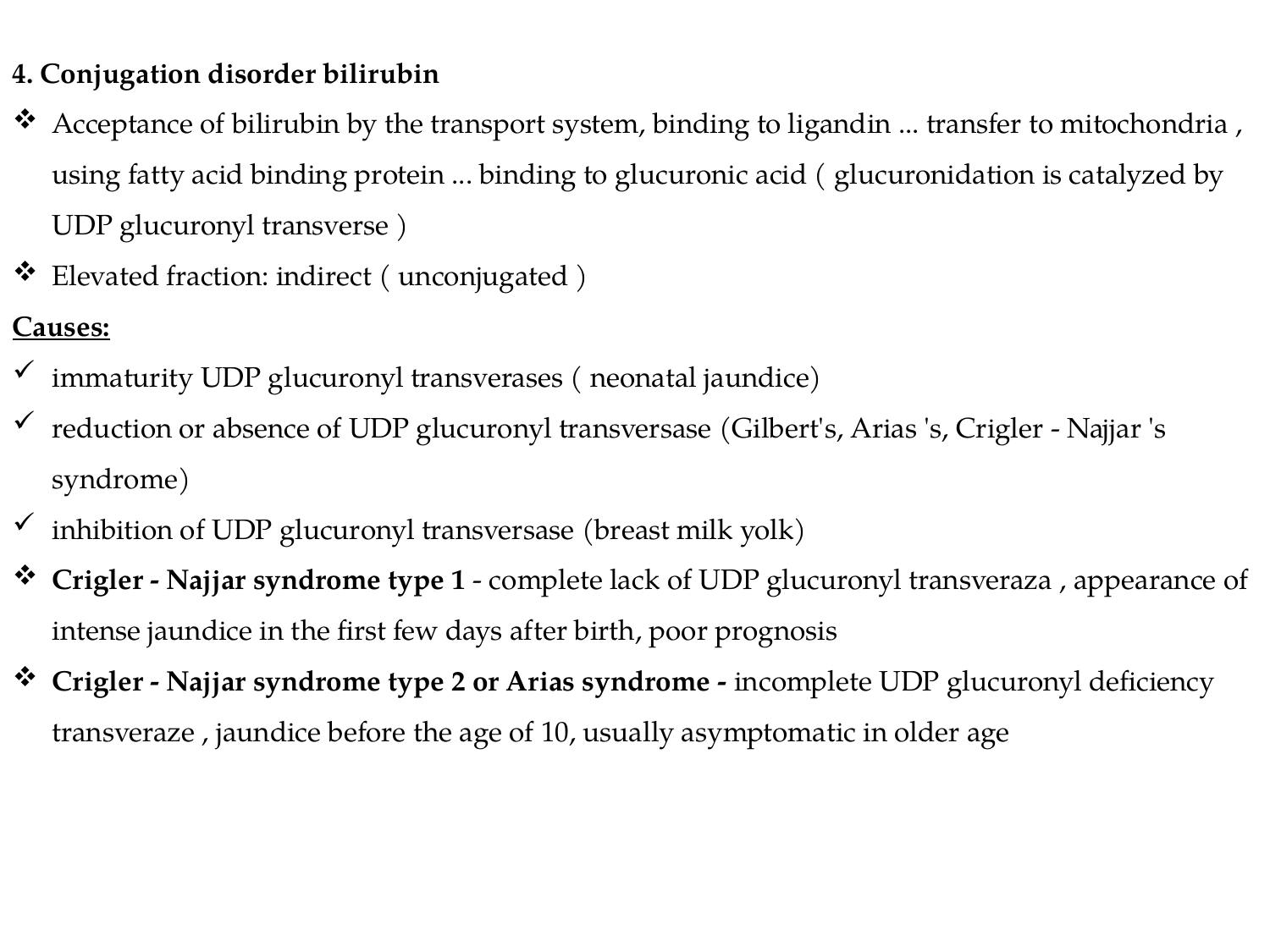

4. Conjugation disorder bilirubin
Acceptance of bilirubin by the transport system, binding to ligandin ... transfer to mitochondria , using fatty acid binding protein ... binding to glucuronic acid ( glucuronidation is catalyzed by UDP glucuronyl transverse )
Elevated fraction: indirect ( unconjugated )
Causes:
immaturity UDP glucuronyl transverases ( neonatal jaundice)
reduction or absence of UDP glucuronyl transversase (Gilbert's, Arias 's, Crigler - Najjar 's syndrome)
inhibition of UDP glucuronyl transversase (breast milk yolk)
Crigler - Najjar syndrome type 1 - complete lack of UDP glucuronyl transveraza , appearance of intense jaundice in the first few days after birth, poor prognosis
Crigler - Najjar syndrome type 2 or Arias syndrome - incomplete UDP glucuronyl deficiency transveraze , jaundice before the age of 10, usually asymptomatic in older age